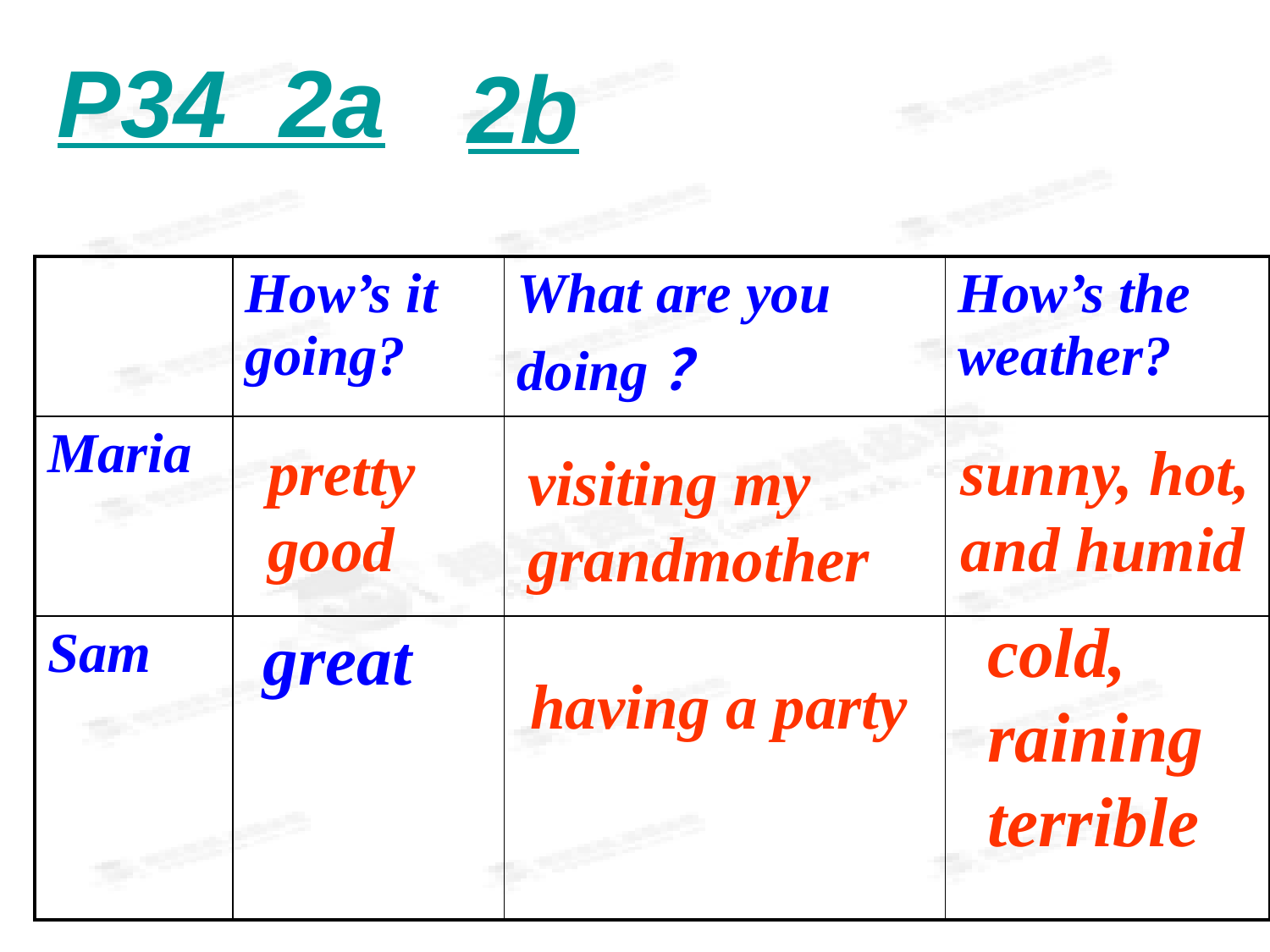

P34  2a
2b
|  | How’s it going? | What are you doing？ | How’s the weather? |
| --- | --- | --- | --- |
| Maria |  |  |  |
| Sam | great |  |  |
pretty good
sunny, hot, and humid
visiting my grandmother

cold, raining
terrible

having a party